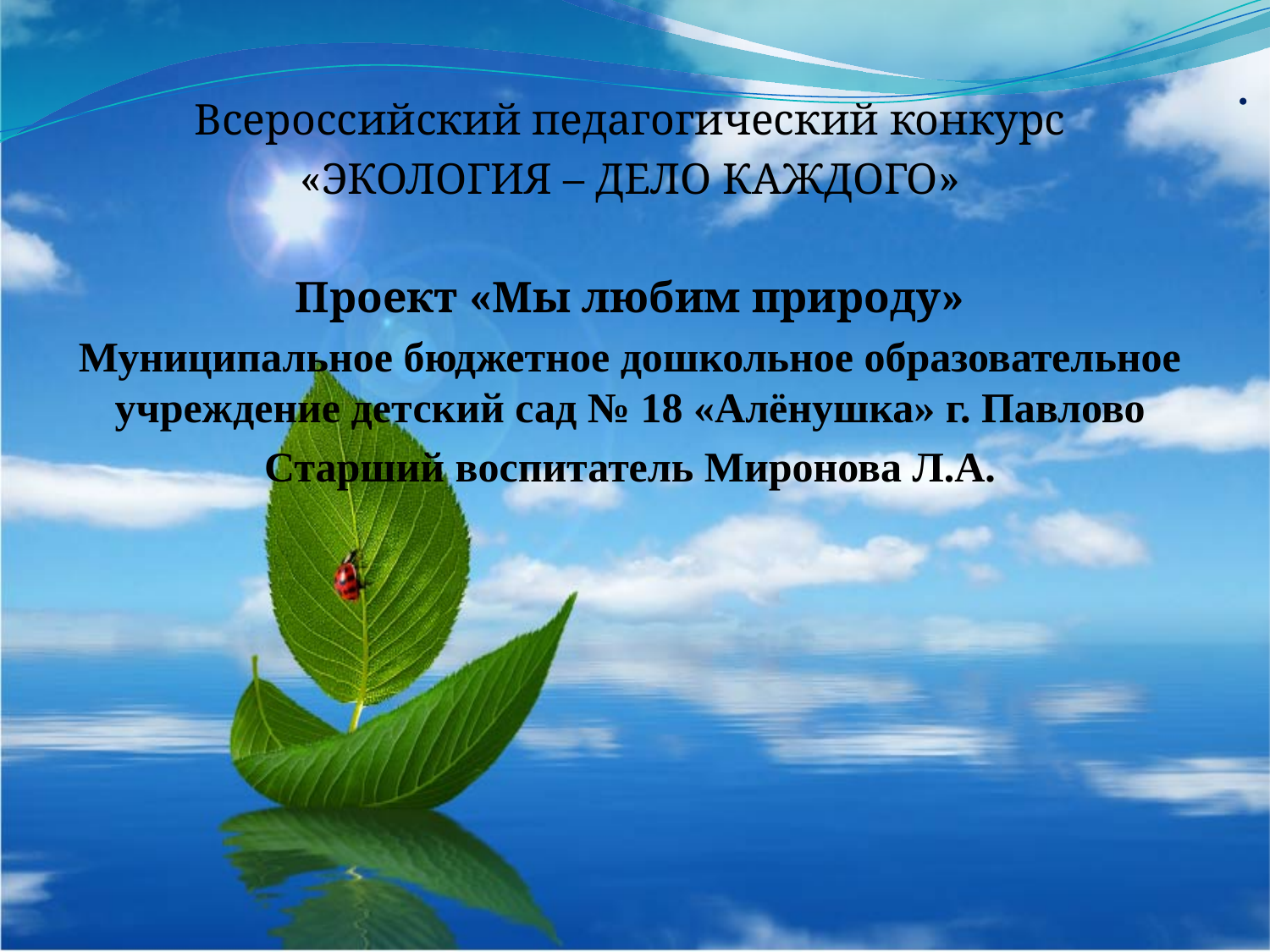

.
 Всероссийский педагогический конкурс
«ЭКОЛОГИЯ – ДЕЛО КАЖДОГО»

Проект «Мы любим природу»
Муниципальное бюджетное дошкольное образовательное учреждение детский сад № 18 «Алёнушка» г. Павлово
Старший воспитатель Миронова Л.А.
#